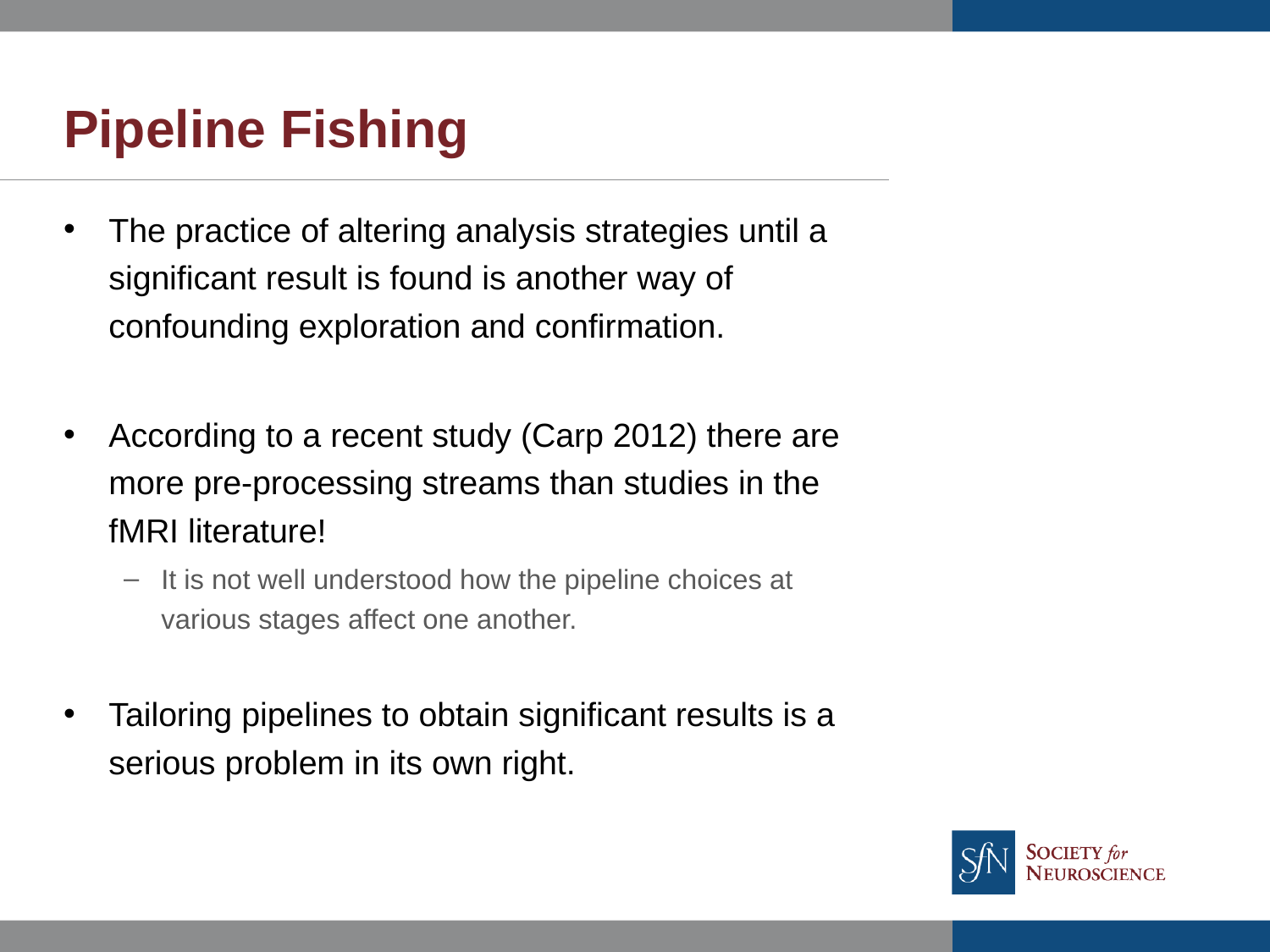

# Pipeline Fishing
The practice of altering analysis strategies until a significant result is found is another way of confounding exploration and confirmation.

According to a recent study (Carp 2012) there are more pre-processing streams than studies in the fMRI literature!
It is not well understood how the pipeline choices at various stages affect one another.

Tailoring pipelines to obtain significant results is a serious problem in its own right.